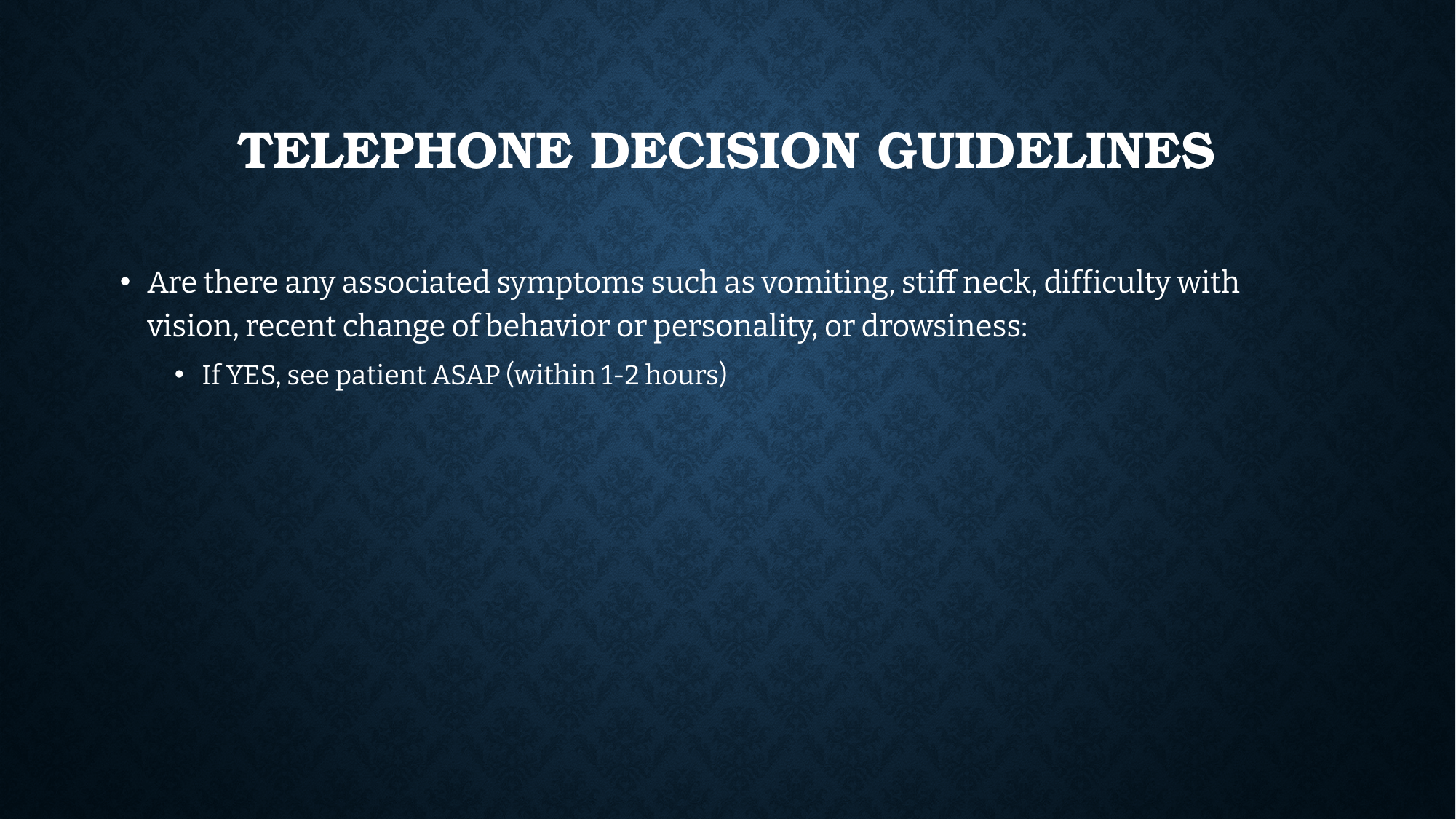

# Telephone Decision Guidelines
Are there any associated symptoms such as vomiting, stiff neck, difficulty with vision, recent change of behavior or personality, or drowsiness:
If YES, see patient ASAP (within 1-2 hours)